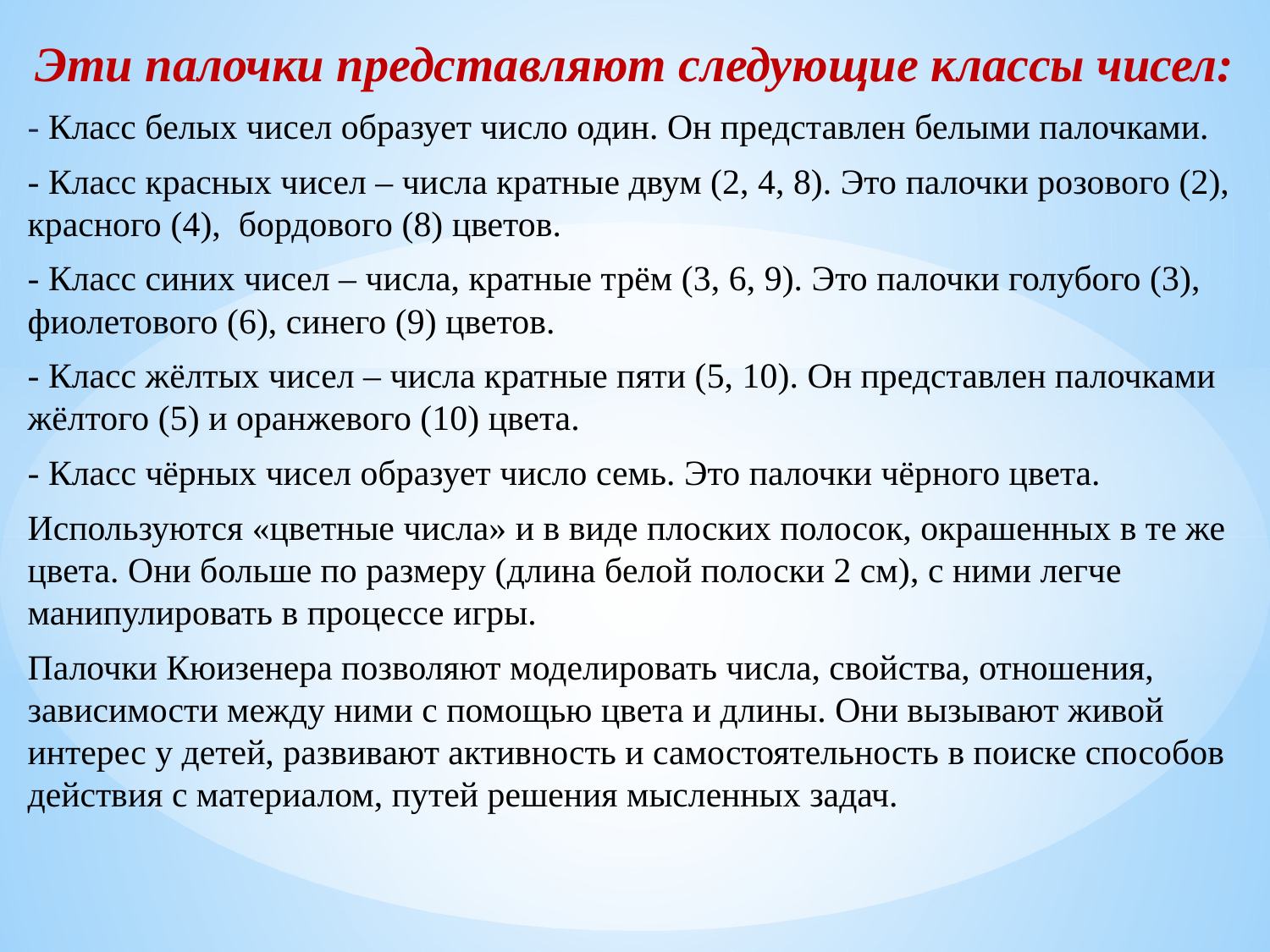

Эти палочки представляют следующие классы чисел:
- Класс белых чисел образует число один. Он представлен белыми палочками.
- Класс красных чисел – числа кратные двум (2, 4, 8). Это палочки розового (2), красного (4),  бордового (8) цветов.
- Класс синих чисел – числа, кратные трём (3, 6, 9). Это палочки голубого (3), фиолетового (6), синего (9) цветов.
- Класс жёлтых чисел – числа кратные пяти (5, 10). Он представлен палочками жёлтого (5) и оранжевого (10) цвета.
- Класс чёрных чисел образует число семь. Это палочки чёрного цвета.
Используются «цветные числа» и в виде плоских полосок, окрашенных в те же цвета. Они больше по размеру (длина белой полоски 2 см), с ними легче манипулировать в процессе игры.
Палочки Кюизенера позволяют моделировать числа, свойства, отношения, зависимости между ними с помощью цвета и длины. Они вызывают живой интерес у детей, развивают активность и самостоятельность в поиске способов действия с материалом, путей решения мысленных задач.